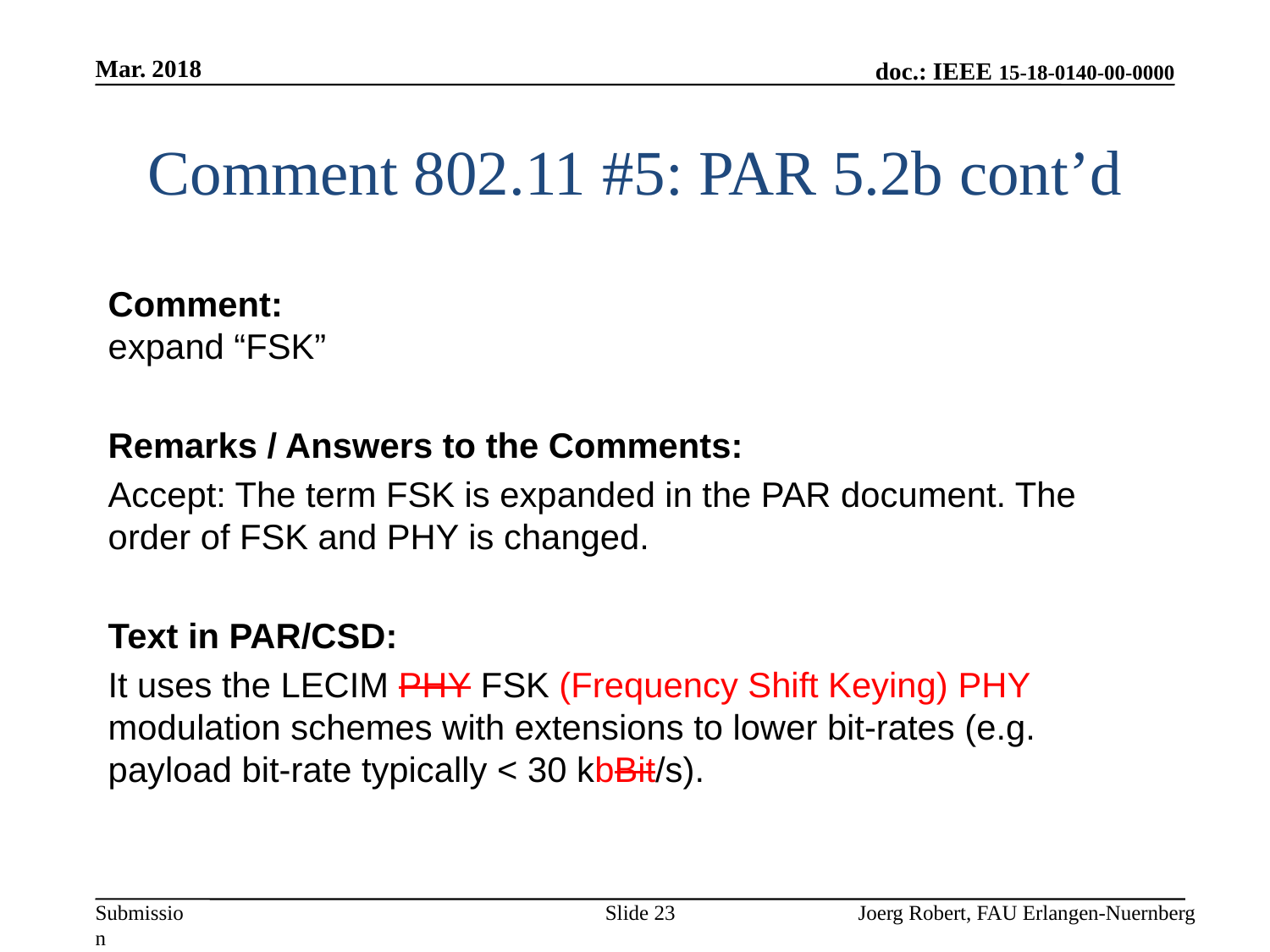

Mar. 2018
# Comment 802.11 #5: PAR 5.2b cont’d
Comment:
expand “FSK”

Remarks / Answers to the Comments:
Accept: The term FSK is expanded in the PAR document. The order of FSK and PHY is changed.

Text in PAR/CSD:
It uses the LECIM PHY FSK (Frequency Shift Keying) PHY modulation schemes with extensions to lower bit-rates (e.g. payload bit-rate typically < 30 kbBit/s).

Slide 23
Joerg Robert, FAU Erlangen-Nuernberg